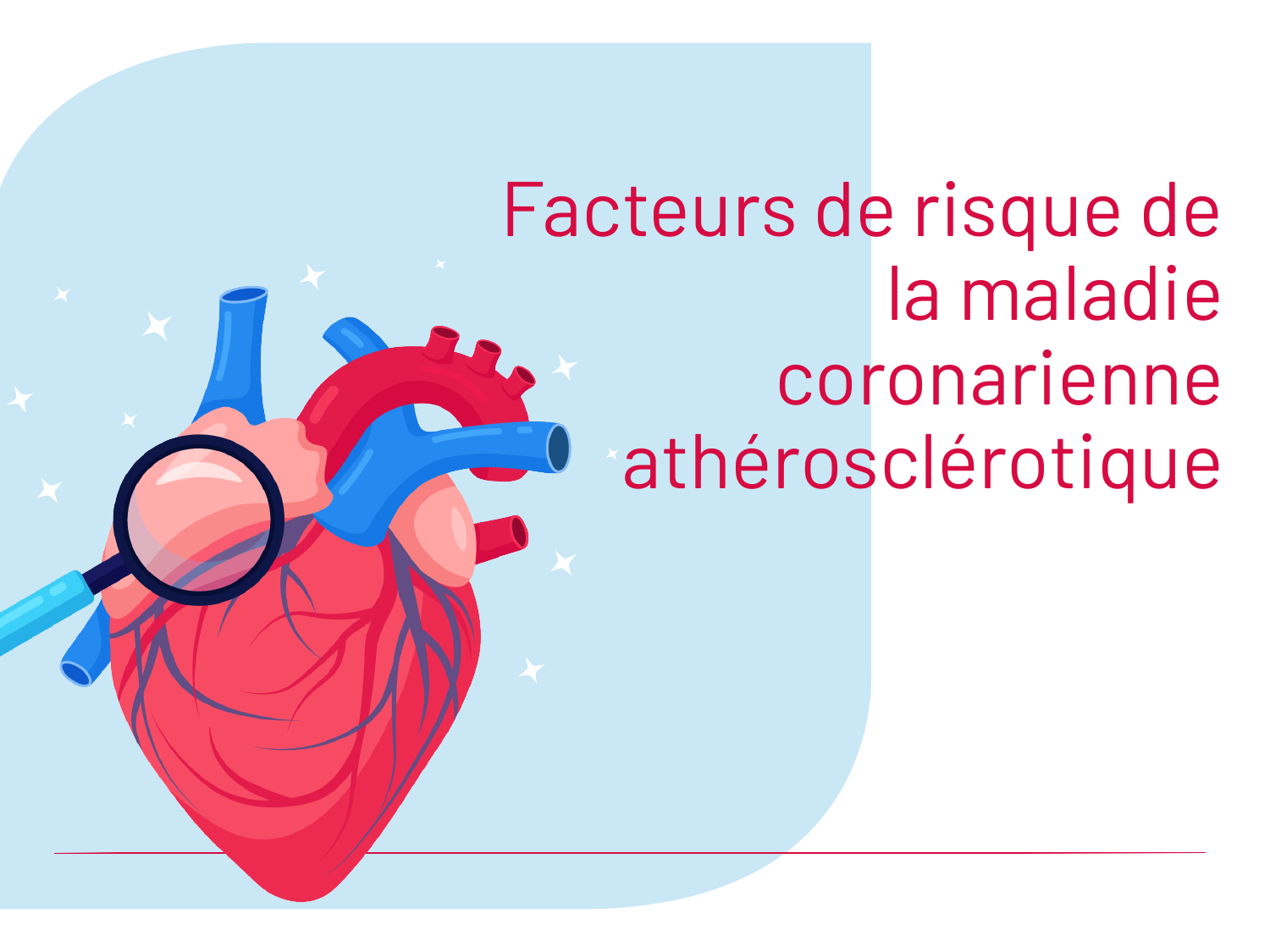

# Facteurs de risque de la maladie coronarienne athérosclérotique